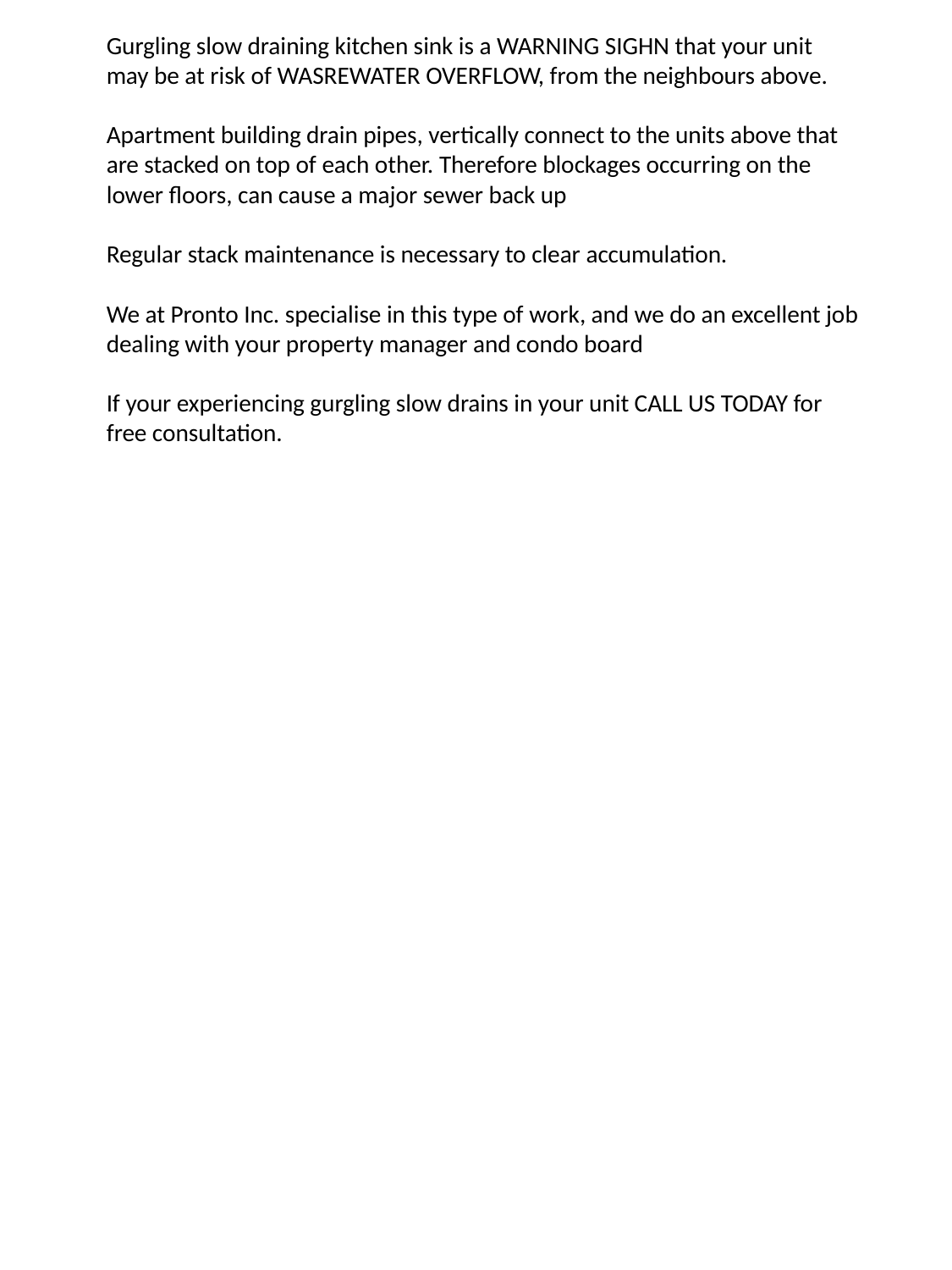

Gurgling slow draining kitchen sink is a WARNING SIGHN that your unit may be at risk of WASREWATER OVERFLOW, from the neighbours above.

Apartment building drain pipes, vertically connect to the units above that are stacked on top of each other. Therefore blockages occurring on the lower floors, can cause a major sewer back up

Regular stack maintenance is necessary to clear accumulation.

We at Pronto Inc. specialise in this type of work, and we do an excellent job dealing with your property manager and condo board

If your experiencing gurgling slow drains in your unit CALL US TODAY for free consultation.